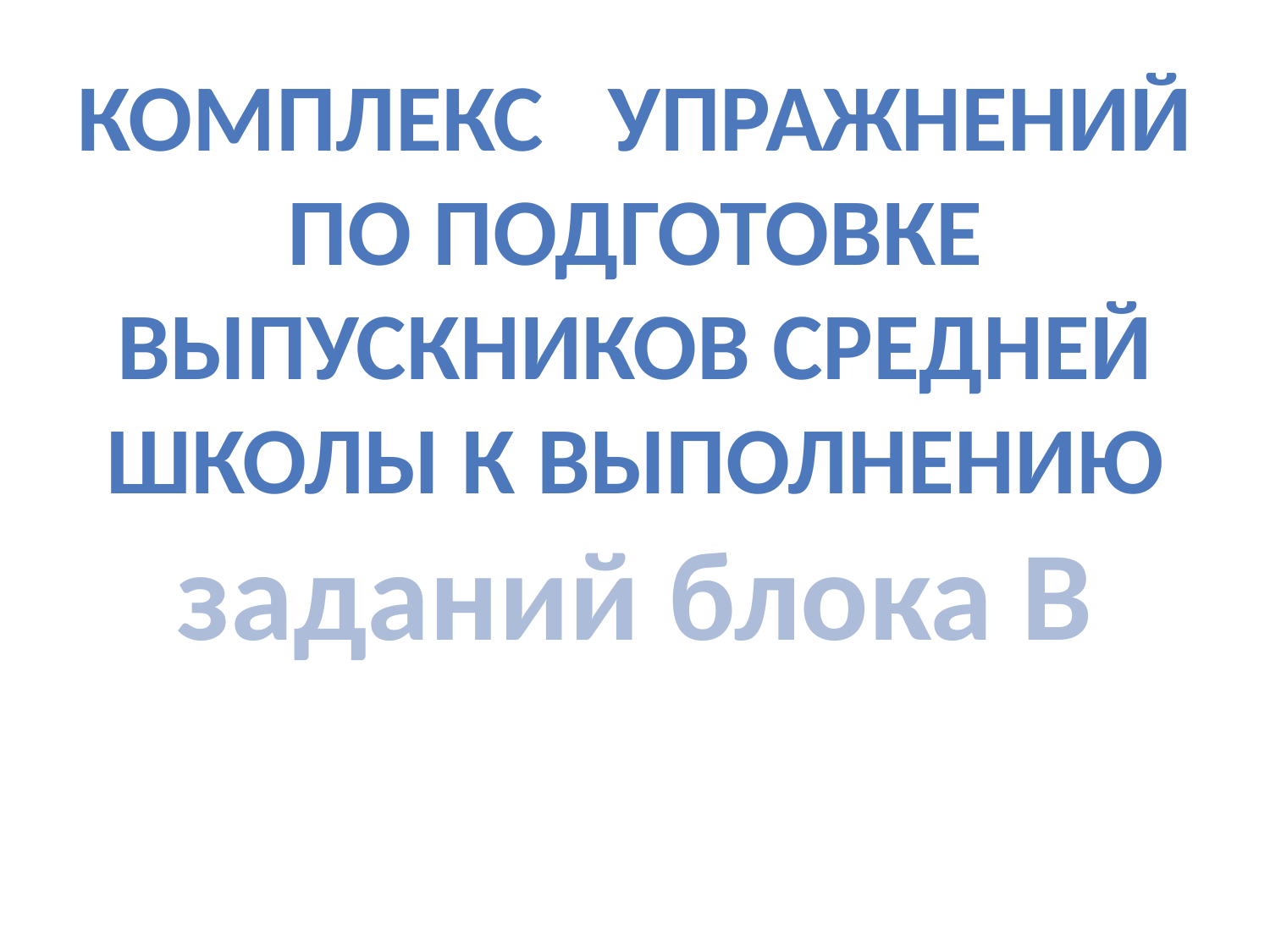

Комплекс   упражнений по подготовке
Выпускников средней школы к выполнению
заданий блока В